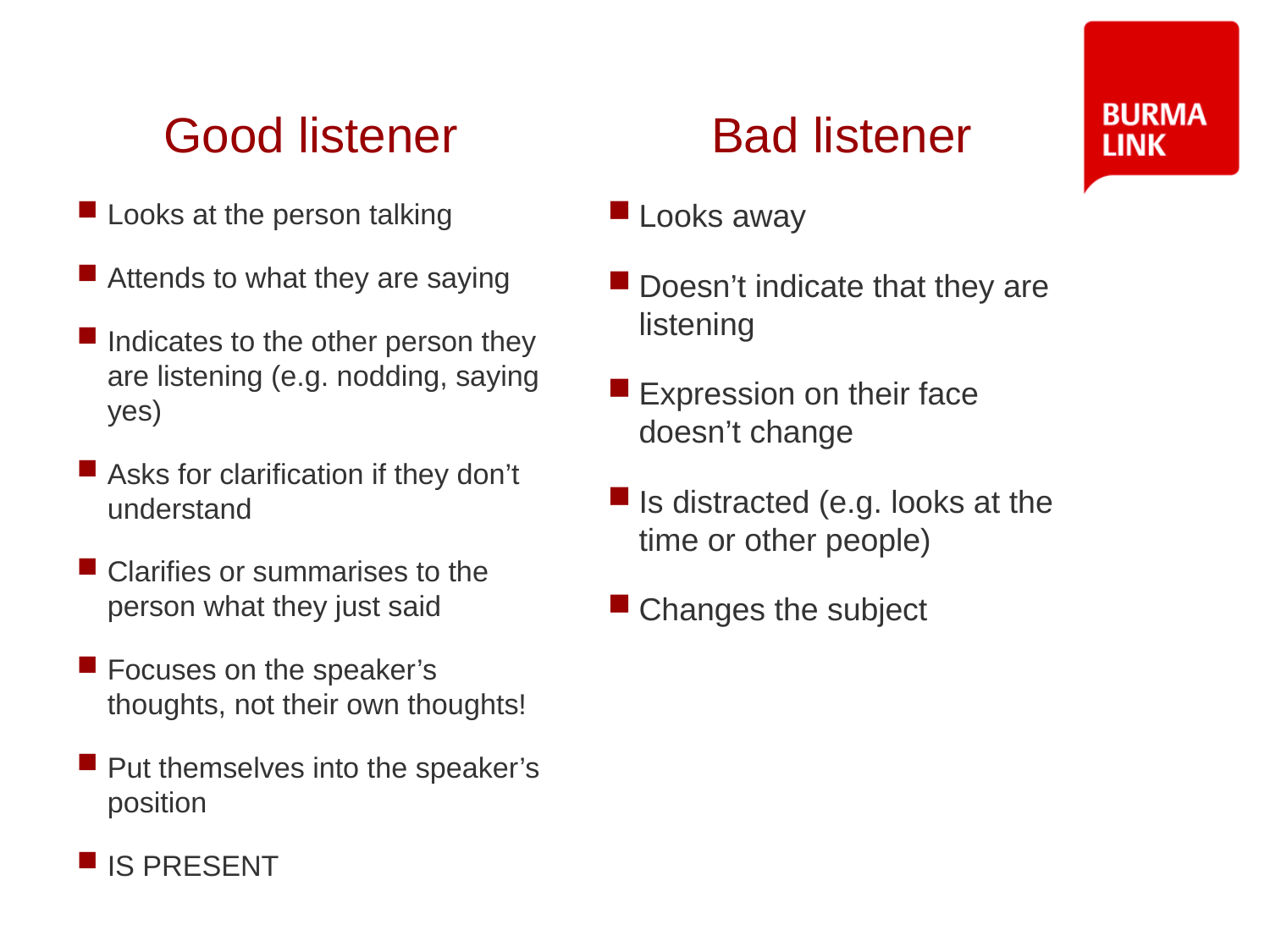

52
Good listener
Bad listener
Looks at the person talking
Attends to what they are saying
Indicates to the other person they are listening (e.g. nodding, saying yes)
Asks for clarification if they don’t understand
Clarifies or summarises to the person what they just said
Focuses on the speaker’s thoughts, not their own thoughts!
Put themselves into the speaker’s position
IS PRESENT
Looks away
Doesn’t indicate that they are listening
Expression on their face doesn’t change
Is distracted (e.g. looks at the time or other people)
Changes the subject